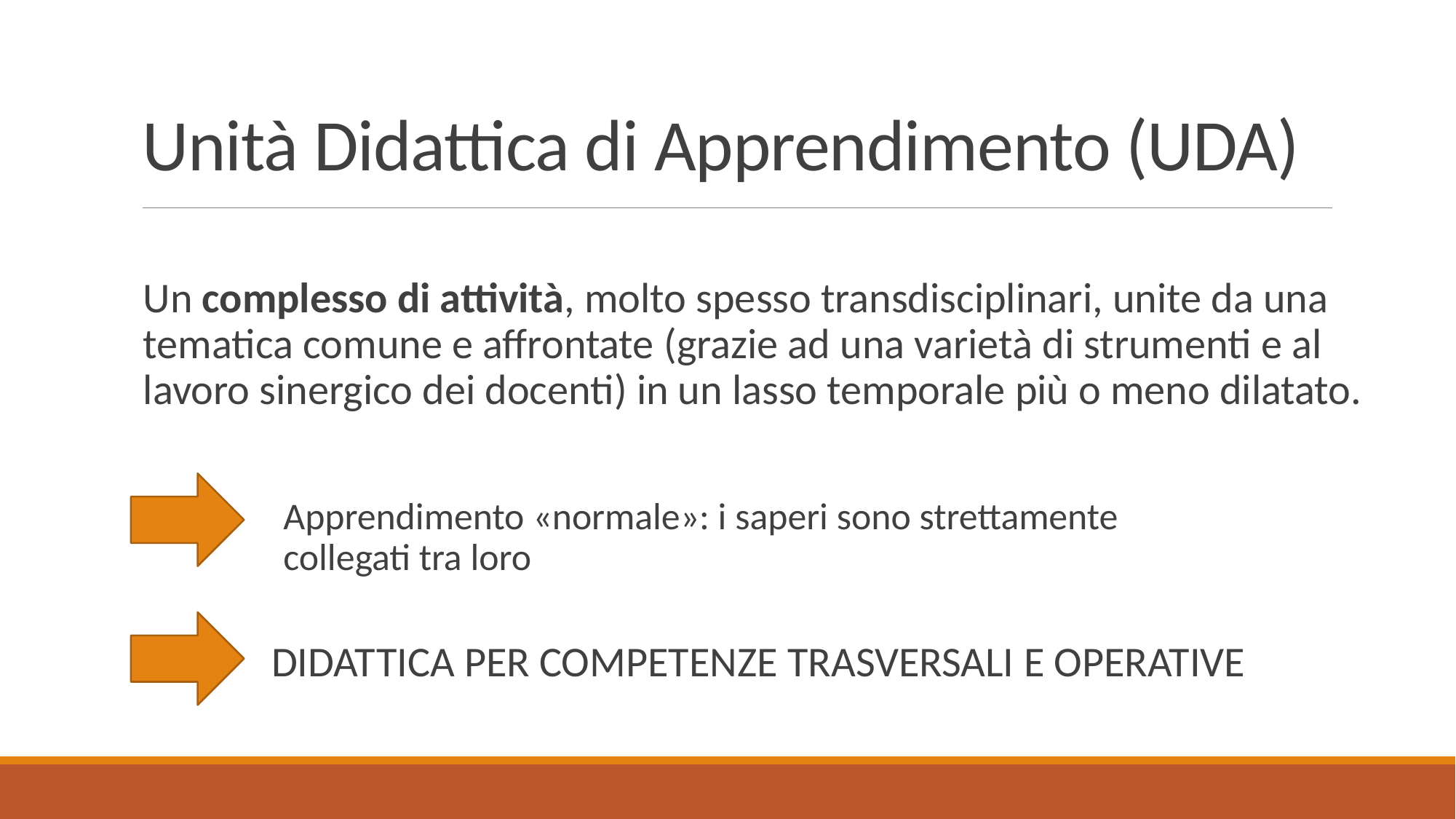

# Unità Didattica di Apprendimento (UDA)
Un complesso di attività, molto spesso transdisciplinari, unite da una tematica comune e affrontate (grazie ad una varietà di strumenti e al lavoro sinergico dei docenti) in un lasso temporale più o meno dilatato.

Apprendimento «normale»: i saperi sono strettamente collegati tra loro

DIDATTICA PER COMPETENZE TRASVERSALI E OPERATIVE